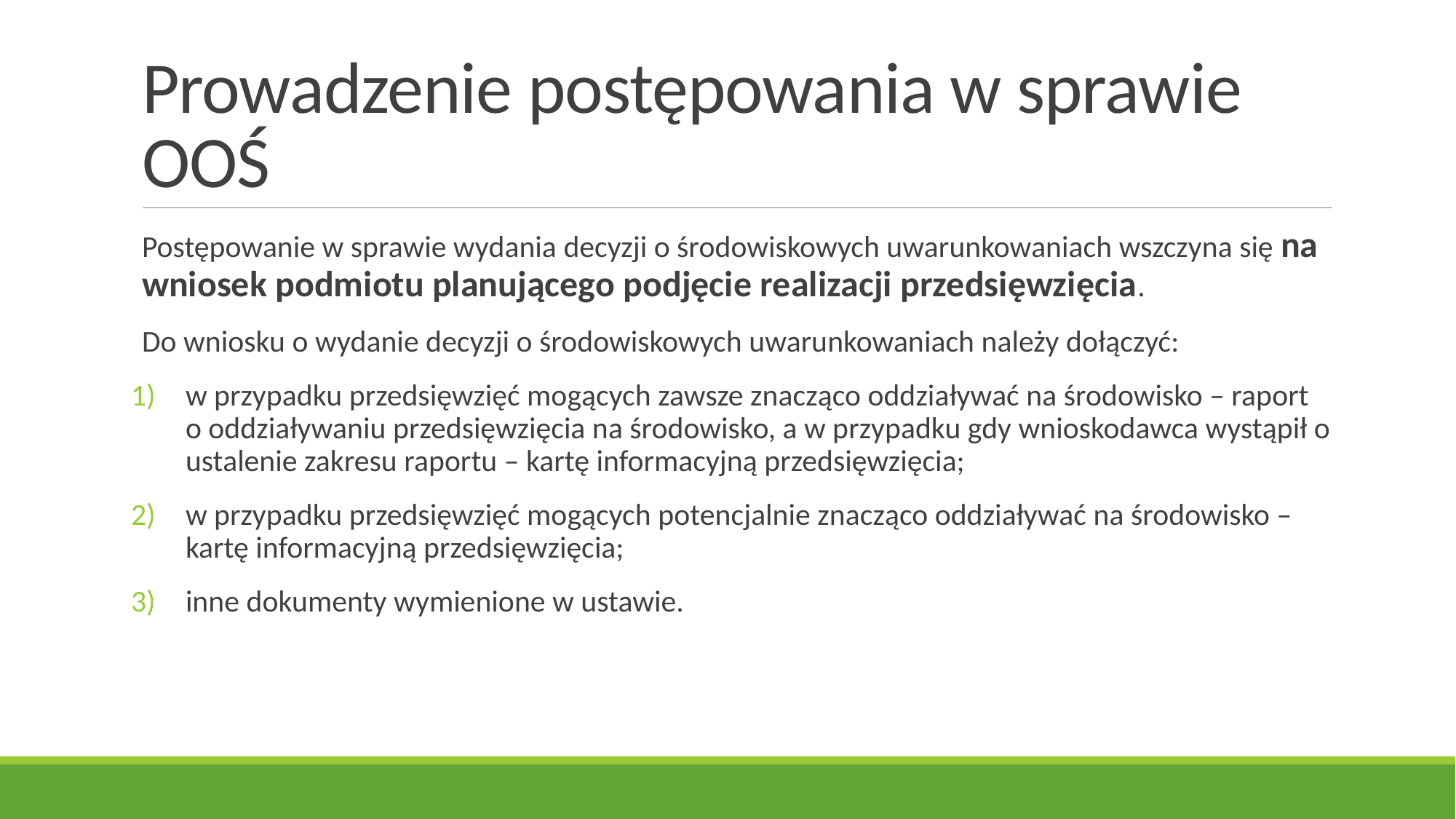

# Prowadzenie postępowania w sprawie OOŚ
Postępowanie w sprawie wydania decyzji o środowiskowych uwarunkowaniach wszczyna się na wniosek podmiotu planującego podjęcie realizacji przedsięwzięcia.
Do wniosku o wydanie decyzji o środowiskowych uwarunkowaniach należy dołączyć:
w przypadku przedsięwzięć mogących zawsze znacząco oddziaływać na środowisko – raport o oddziaływaniu przedsięwzięcia na środowisko, a w przypadku gdy wnioskodawca wystąpił o ustalenie zakresu raportu – kartę informacyjną przedsięwzięcia;
w przypadku przedsięwzięć mogących potencjalnie znacząco oddziaływać na środowisko – kartę informacyjną przedsięwzięcia;
inne dokumenty wymienione w ustawie.